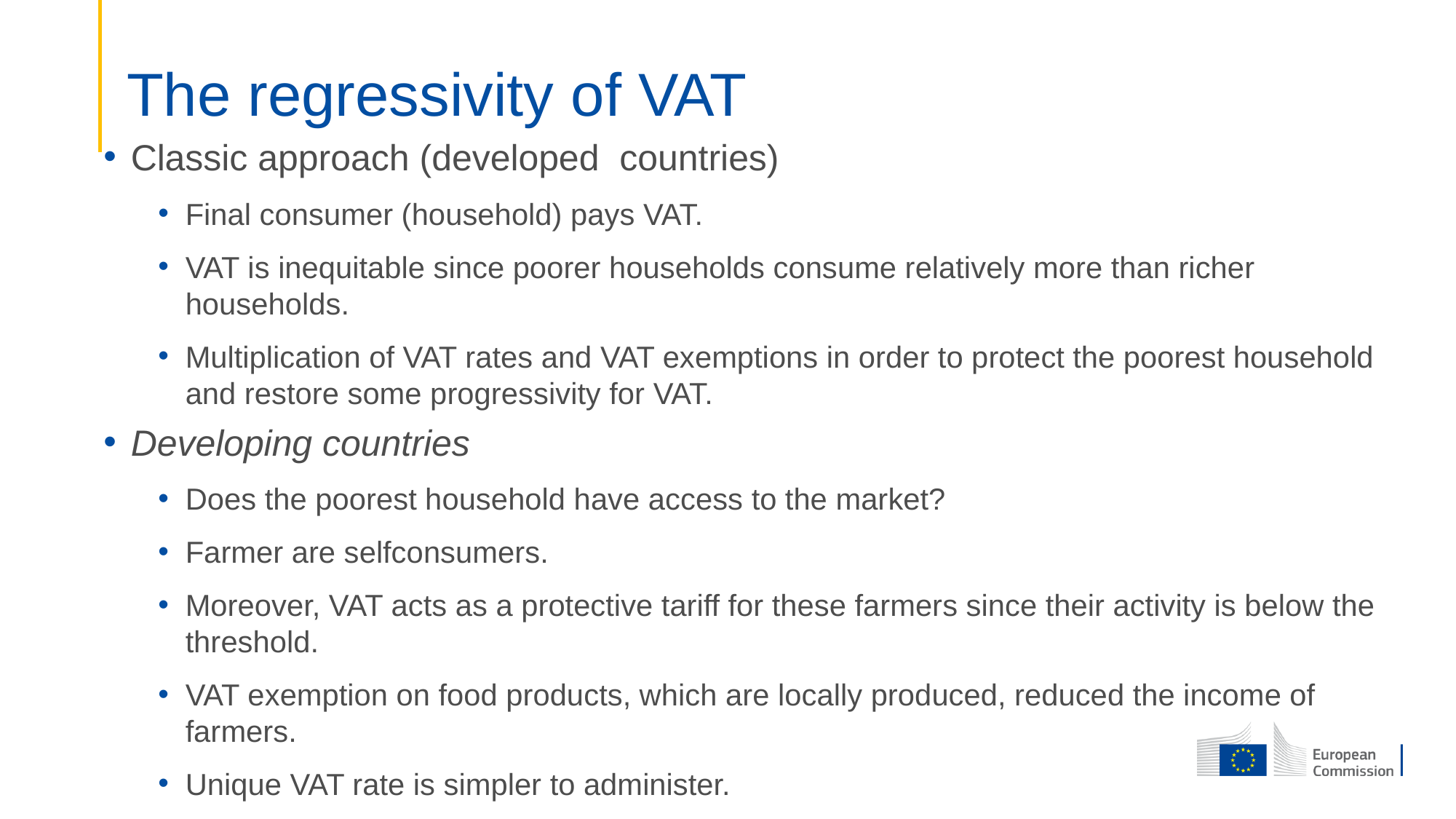

# The regressivity of VAT
Classic approach (developed  countries)
Final consumer (household) pays VAT.
VAT is inequitable since poorer households consume relatively more than richer households.
Multiplication of VAT rates and VAT exemptions in order to protect the poorest household and restore some progressivity for VAT.
Developing countries
Does the poorest household have access to the market?
Farmer are selfconsumers.
Moreover, VAT acts as a protective tariff for these farmers since their activity is below the threshold.
VAT exemption on food products, which are locally produced, reduced the income of farmers.
Unique VAT rate is simpler to administer.